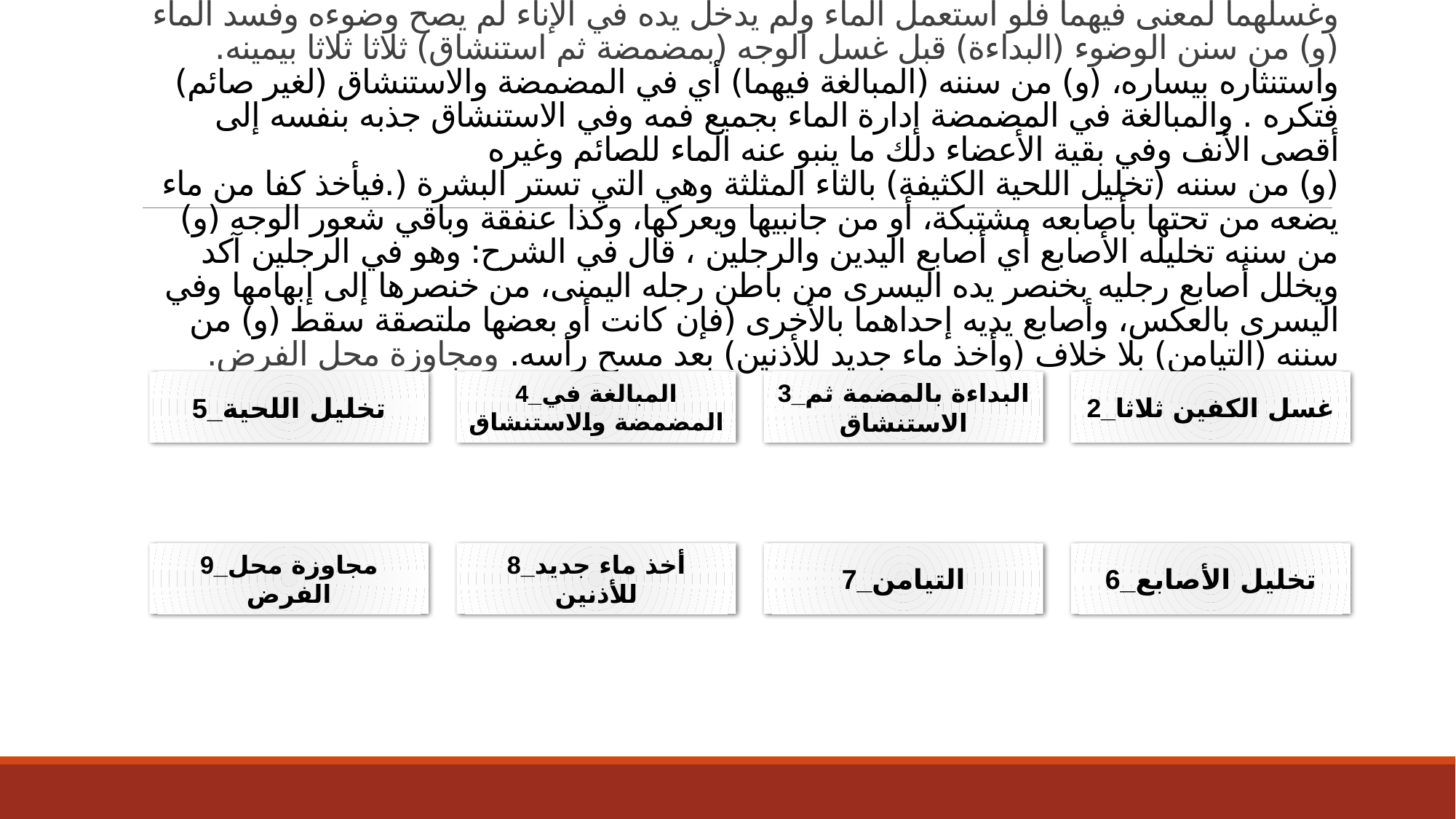

# (وغسل الكفين ثلاثا) في أول الوضوء ولو تحقق طهارتهما (ويجب) غسلهما ثلاثا بنية وتسمية (من نوم ليل ناقض لوضوء) لما تقدم في أقسام المياه. ويسقط غسلهما والتسمية سهوا وغسلهما لمعنى فيهما فلو استعمل الماء ولم يدخل يده في الإناء لم يصح وضوءه وفسد الماء (و) من سنن الوضوء (البداءة) قبل غسل الوجه (بمضمضة ثم استنشاق) ثلاثا ثلاثا بيمينه. واستنثاره بيساره، (و) من سننه (المبالغة فيهما) أي في المضمضة والاستنشاق (لغير صائم) فتكره . والمبالغة في المضمضة إدارة الماء بجميع فمه وفي الاستنشاق جذبه بنفسه إلى أقصى الأنف وفي بقية الأعضاء دلك ما ينبو عنه الماء للصائم وغيره (و) من سننه (تخليل اللحية الكثيفة) بالثاء المثلثة وهي التي تستر البشرة (.فيأخذ كفا من ماء يضعه من تحتها بأصابعه مشتبكة، أو من جانبيها ويعركها، وكذا عنفقة وباقي شعور الوجه (و) من سننه تخليله الأصابع أي أصابع اليدين والرجلين ، قال في الشرح: وهو في الرجلين آكد ويخلل أصابع رجليه بخنصر يده اليسرى من باطن رجله اليمنى، من خنصرها إلى إبهامها وفي اليسرى بالعكس، وأصابع يديه إحداهما بالأخرى (فإن كانت أو بعضها ملتصقة سقط (و) من سننه (التيامن) بلا خلاف (وأخذ ماء جديد للأذنين) بعد مسح رأسه. ومجاوزة محل الفرض.